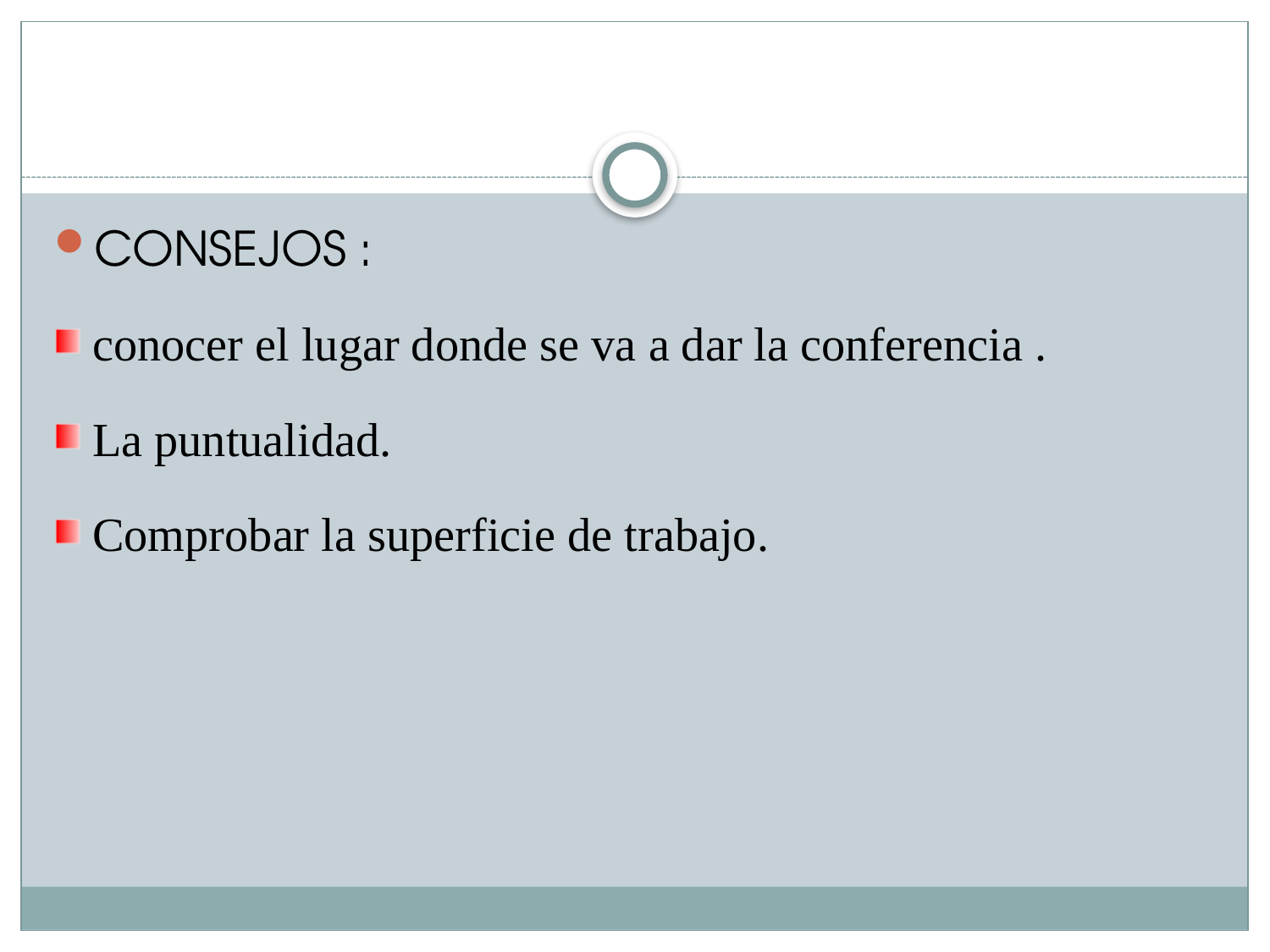

#
CONSEJOS :
conocer el lugar donde se va a dar la conferencia .
La puntualidad.
Comprobar la superficie de trabajo.